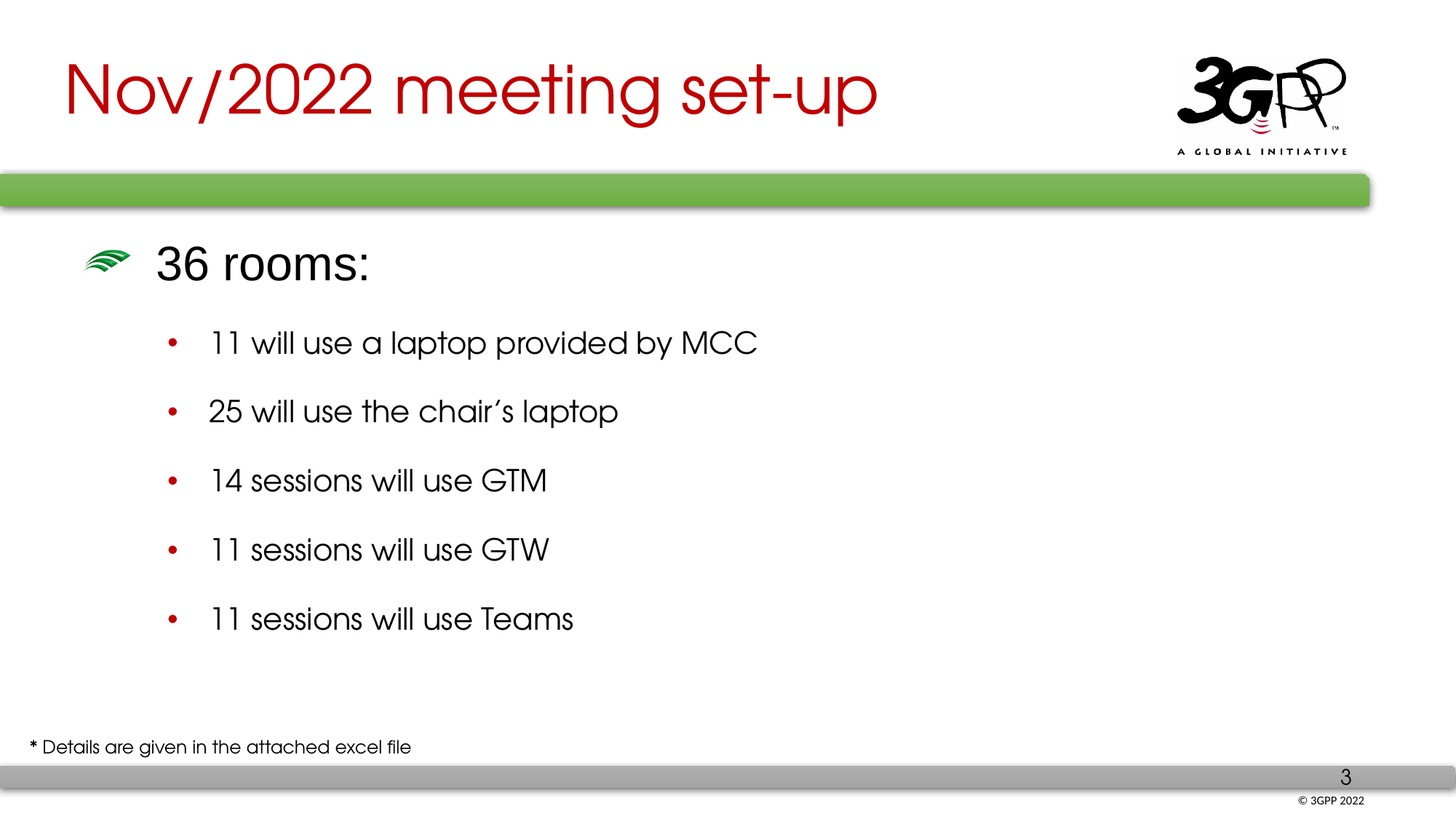

# Nov/2022 meeting set-up
36 rooms:
11 will use a laptop provided by MCC
25 will use the chair’s laptop
14 sessions will use GTM
11 sessions will use GTW
11 sessions will use Teams

* Details are given in the attached excel file